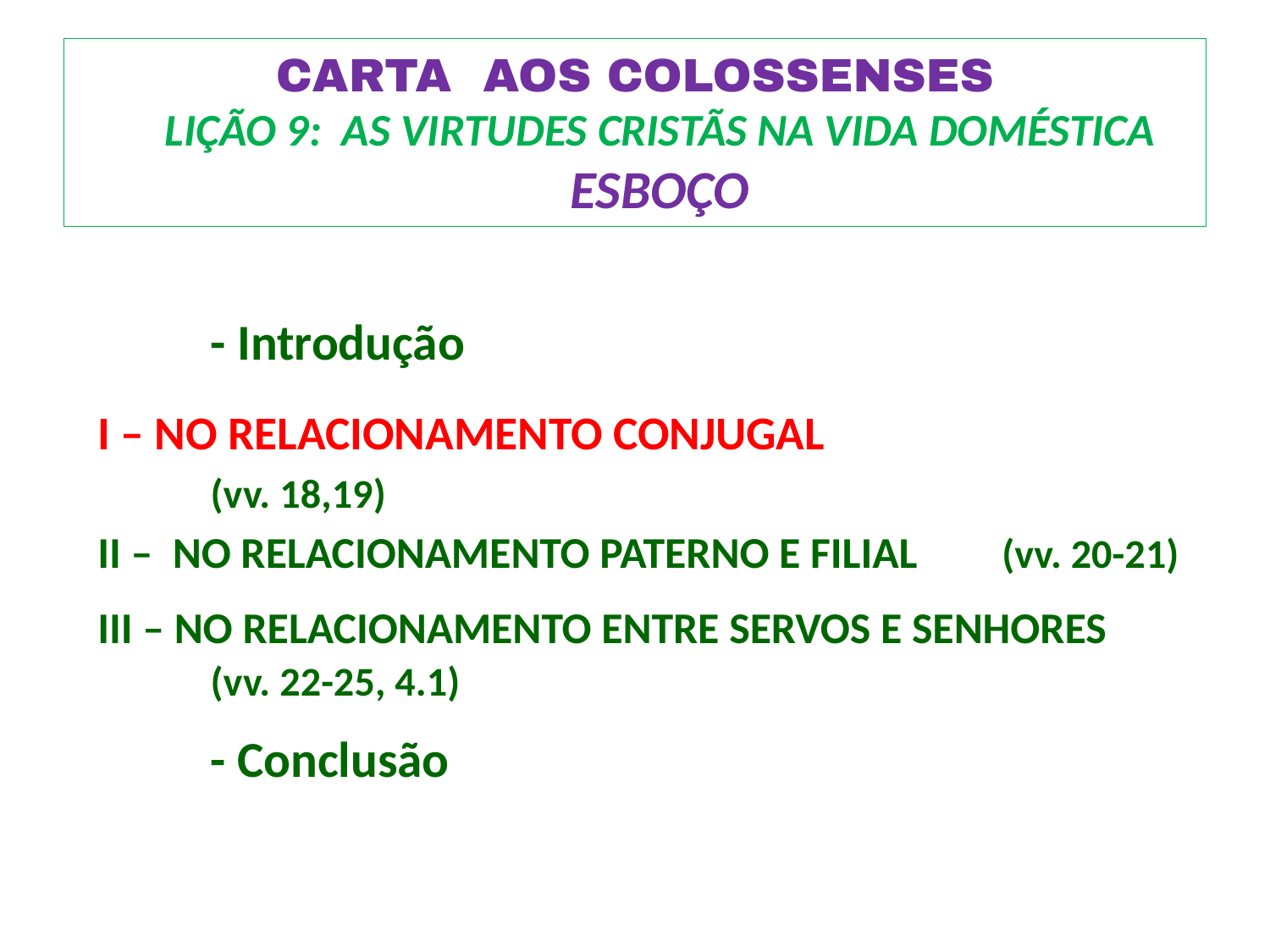

# CARTA  AOS COLOSSENSES LIÇÃO 9:  AS VIRTUDES CRISTÃS NA VIDA DOMÉSTICA ESBOÇO

	- Introdução

I – NO RELACIONAMENTO CONJUGAL
				(vv. 18,19)
II –  NO RELACIONAMENTO PATERNO E FILIAL						(vv. 20-21)
III – NO RELACIONAMENTO ENTRE SERVOS E SENHORES
				(vv. 22-25, 4.1)

	- Conclusão